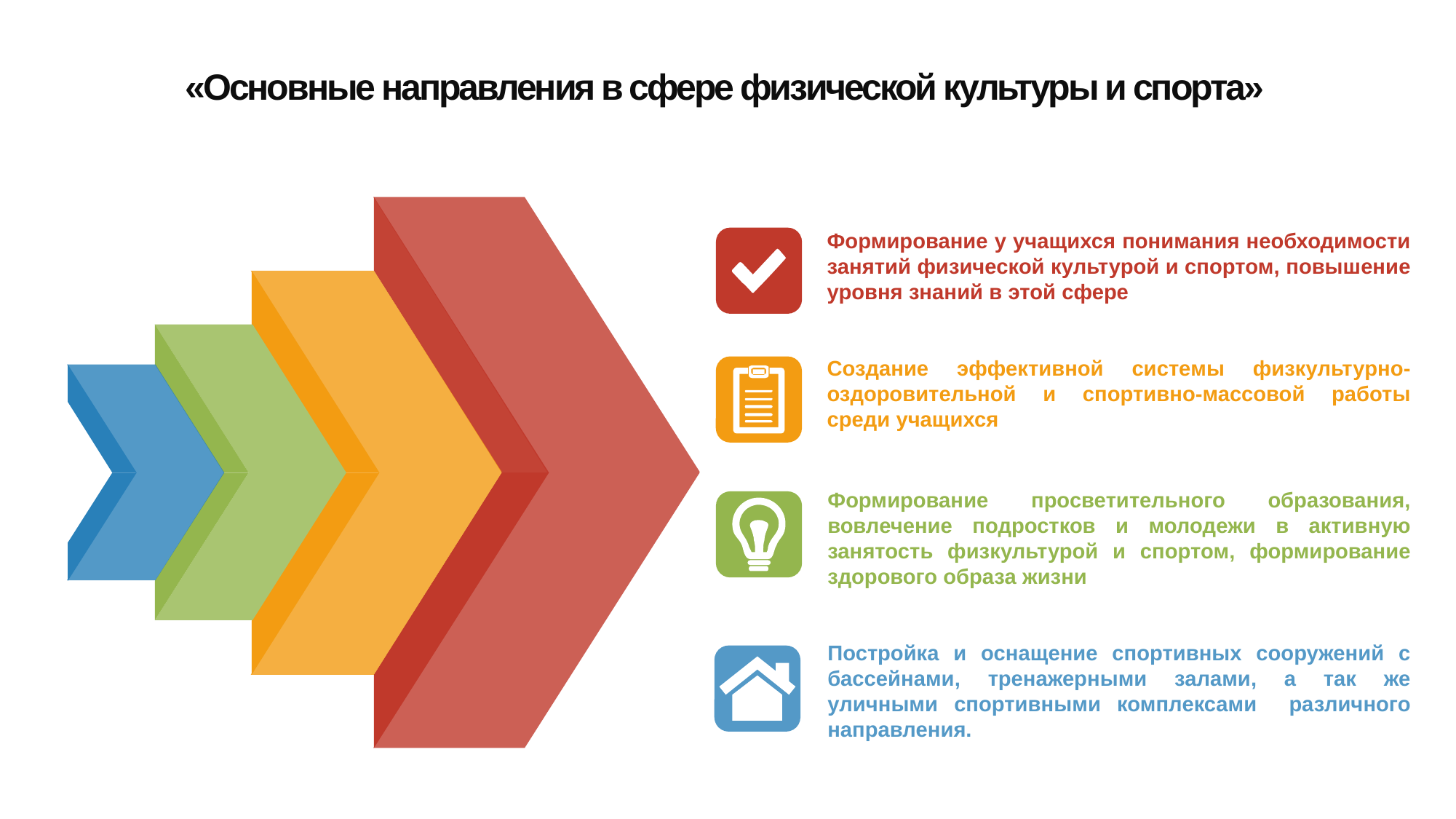

«Основные направления в сфере физической культуры и спорта»

Формирование у учащихся понимания необходимости занятий физической культурой и спортом, повышение уровня знаний в этой сфере

Создание эффективной системы физкультурно-оздоровительной и спортивно-массовой работы среди учащихся

Формирование просветительного образования, вовлечение подростков и молодежи в активную занятость физкультурой и спортом, формирование здорового образа жизни

Постройка и оснащение спортивных сооружений с бассейнами, тренажерными залами, а так же уличными спортивными комплексами  различного направления.